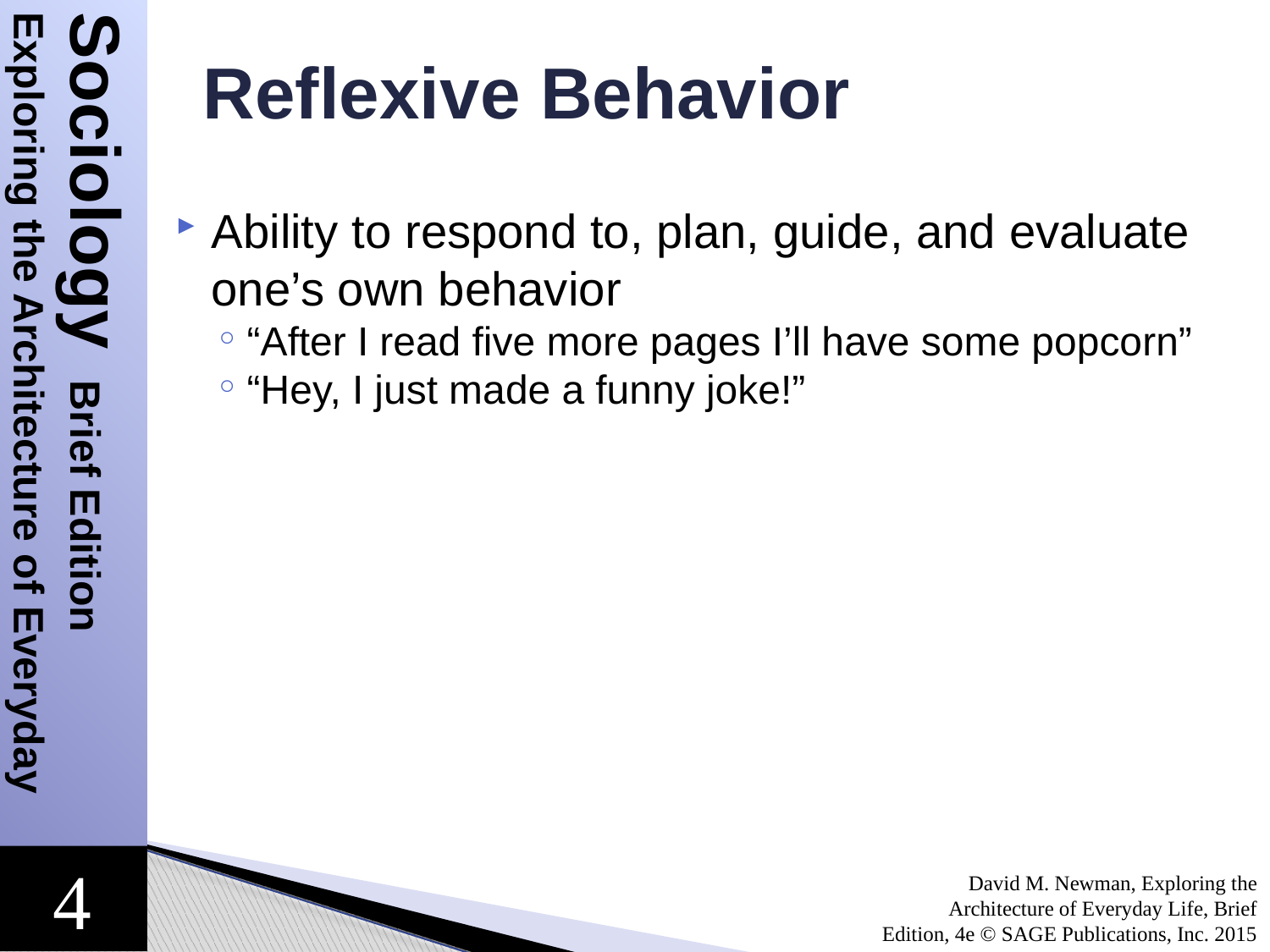

# Reflexive Behavior

Ability to respond to, plan, guide, and evaluate one’s own behavior
“After I read five more pages I’ll have some popcorn”
“Hey, I just made a funny joke!”
David M. Newman, Exploring the Architecture of Everyday Life, Brief Edition, 4e © SAGE Publications, Inc. 2015